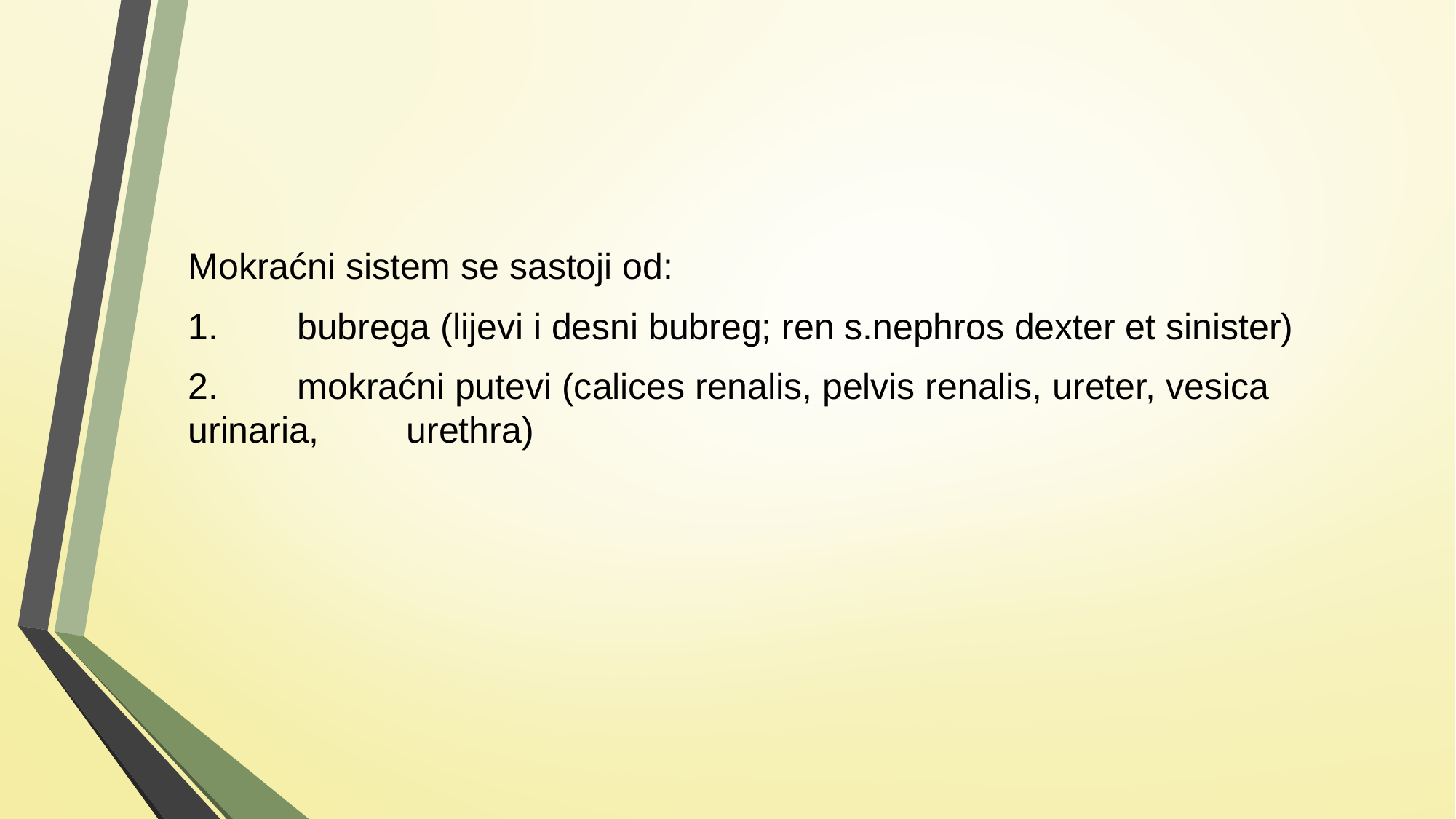

Mokraćni sistem se sastoji od:
1.	bubrega (lijevi i desni bubreg; ren s.nephros dexter et sinister)
2.	mokraćni putevi (calices renalis, pelvis renalis, ureter, vesica urinaria, 	urethra)